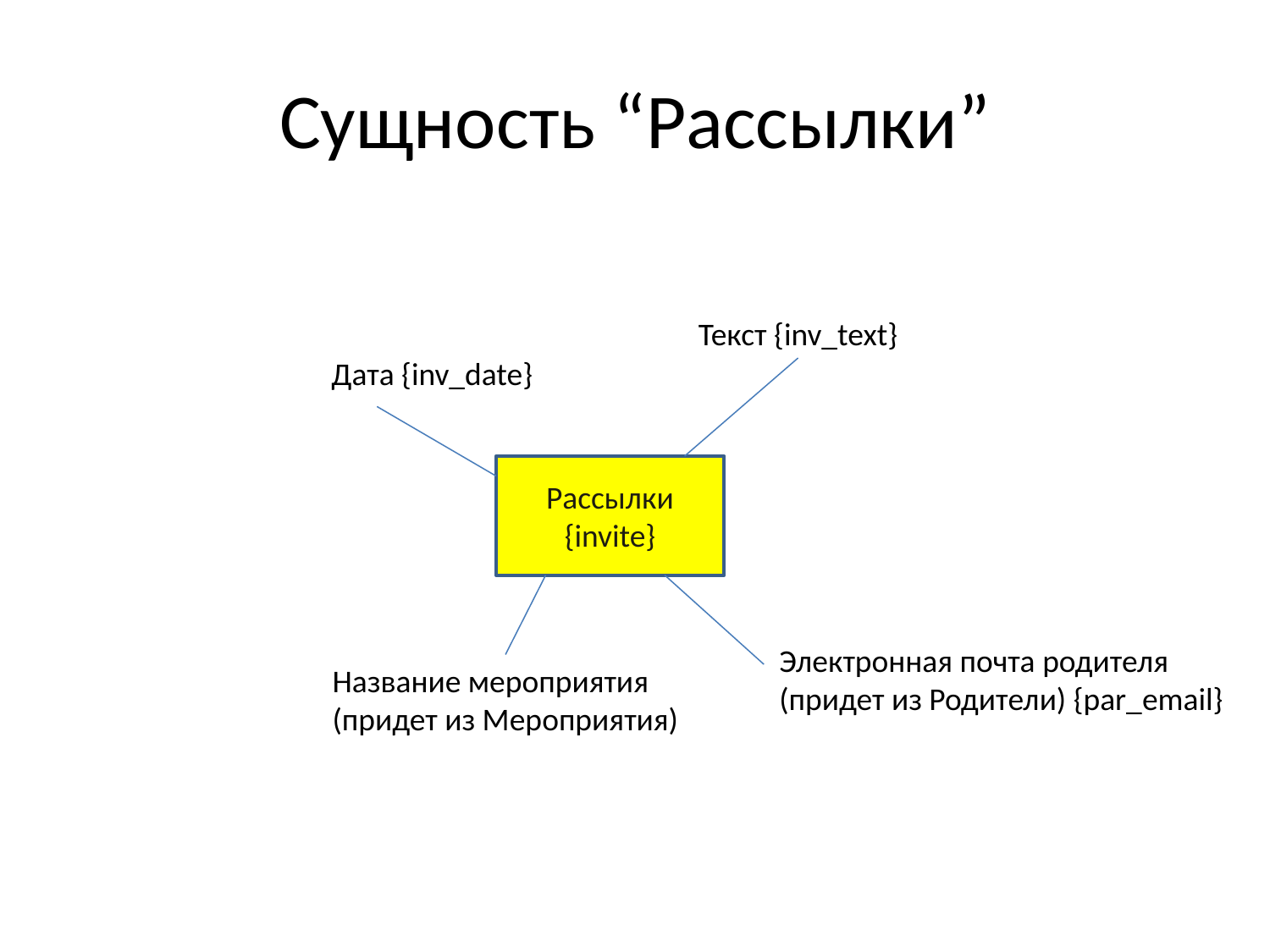

# Сущность “Рассылки”
Текст {inv_text}
Дата {inv_date}
Рассылки
{invite}
Электронная почта родителя
(придет из Родители) {par_email}

Название мероприятия
(придет из Мероприятия)